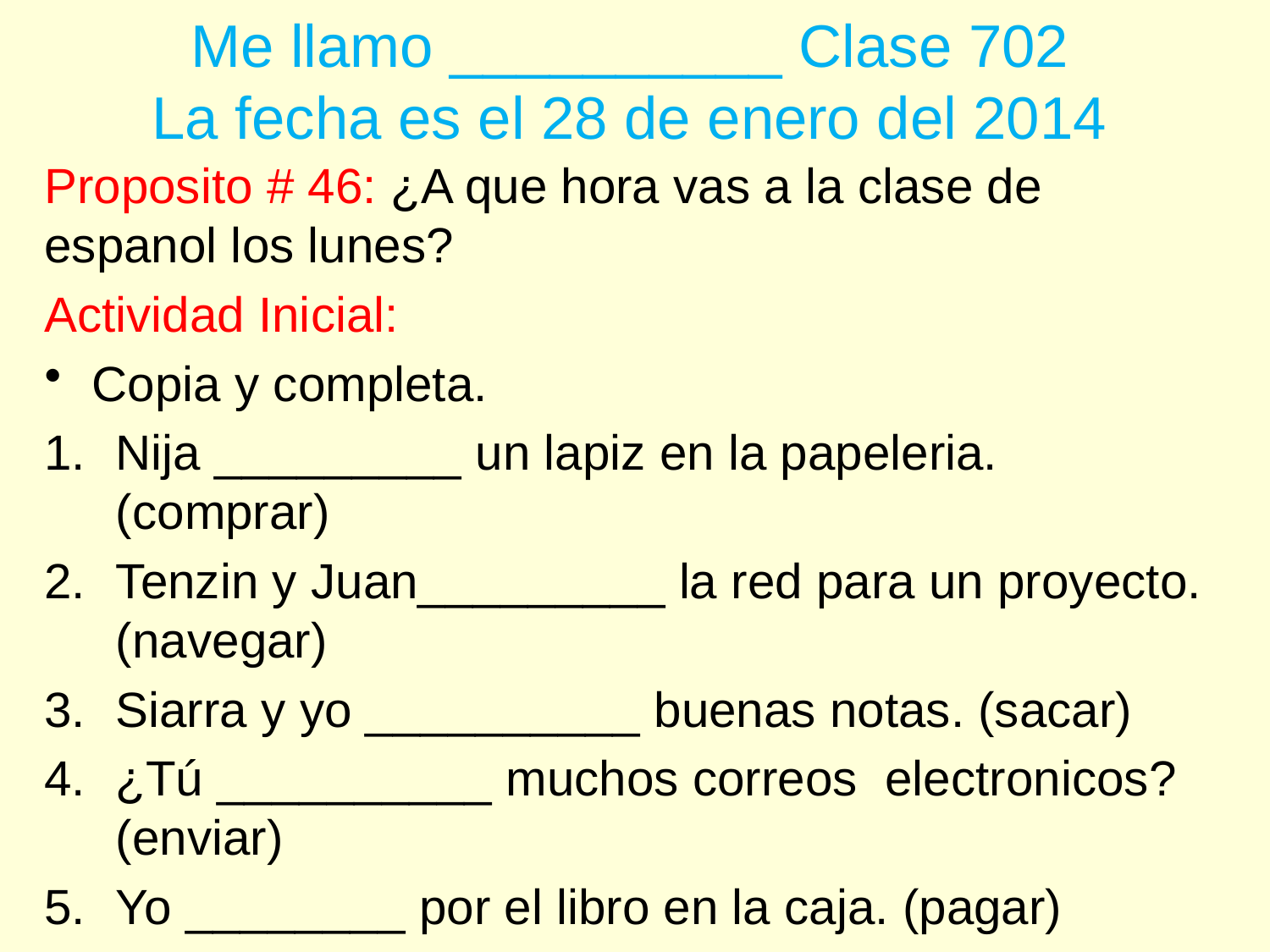

# Me llamo __________ Clase 702 La fecha es el 28 de enero del 2014
Proposito # 46: ¿A que hora vas a la clase de espanol los lunes?
Actividad Inicial:
Copia y completa.
Nija _________ un lapiz en la papeleria. (comprar)
Tenzin y Juan_________ la red para un proyecto. (navegar)
Siarra y yo __________ buenas notas. (sacar)
¿Tú __________ muchos correos  electronicos? (enviar)
Yo ________ por el libro en la caja. (pagar)